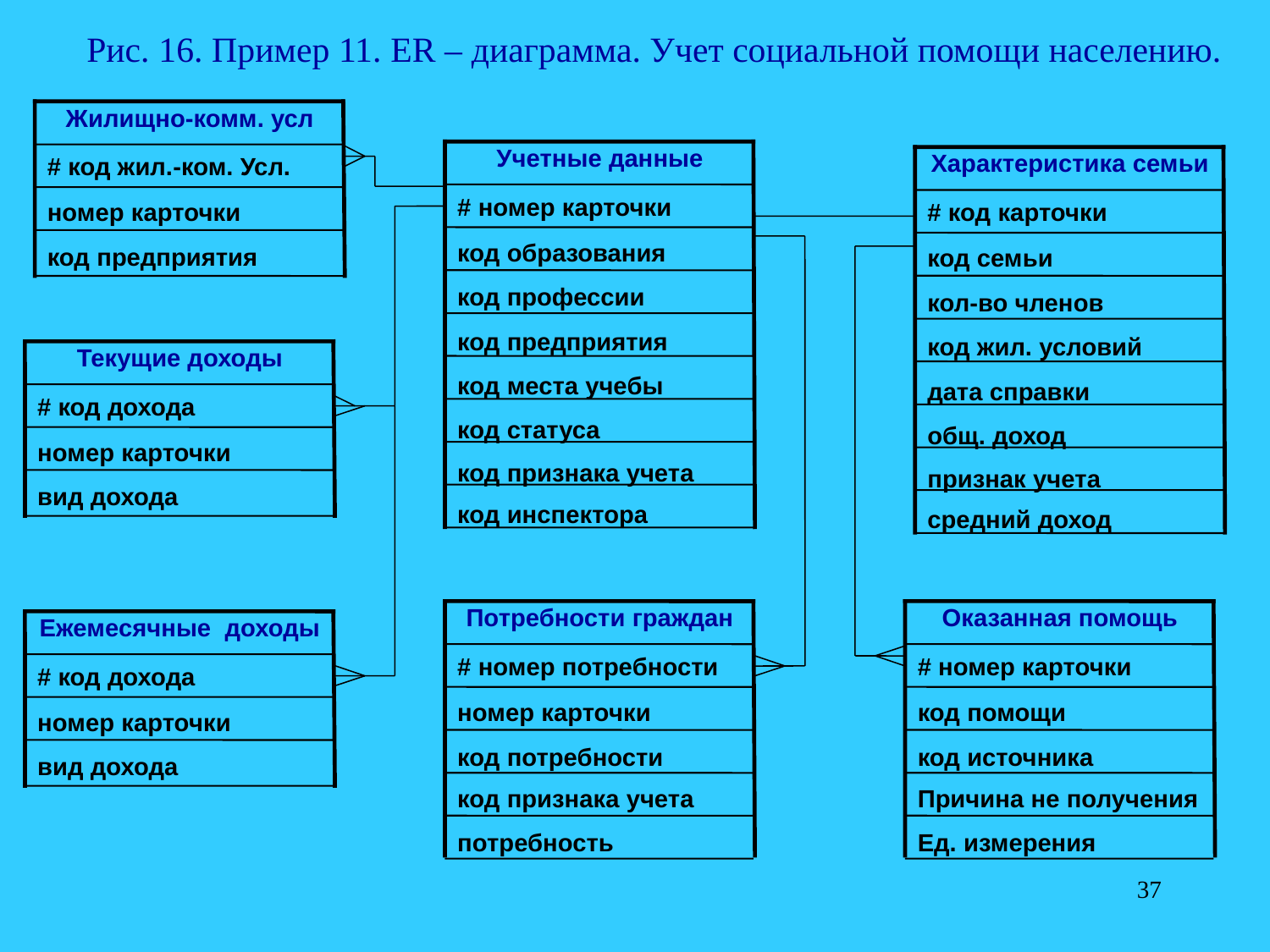

Рис. 16. Пример 11. ER – диаграмма. Учет социальной помощи населению.
Жилищно-комм. усл

# код жил.-ком. Усл.

номер карточки

код предприятия

Учетные данные

# номер карточки

код образования

код профессии

код предприятия

код места учебы

код статуса

код признака учета

код инспектора

Характеристика семьи

# код карточки

код семьи

кол-во членов

код жил. условий

дата справки

общ. доход

признак учета

средний доход

Текущие доходы

# код дохода

номер карточки

вид дохода

Потребности граждан

# номер потребности

номер карточки

код потребности

код признака учета

потребность

Оказанная помощь

# номер карточки

код помощи

код источника

Причина не получения

Ед. измерения

Ежемесячные  доходы

# код дохода

номер карточки

вид дохода

37